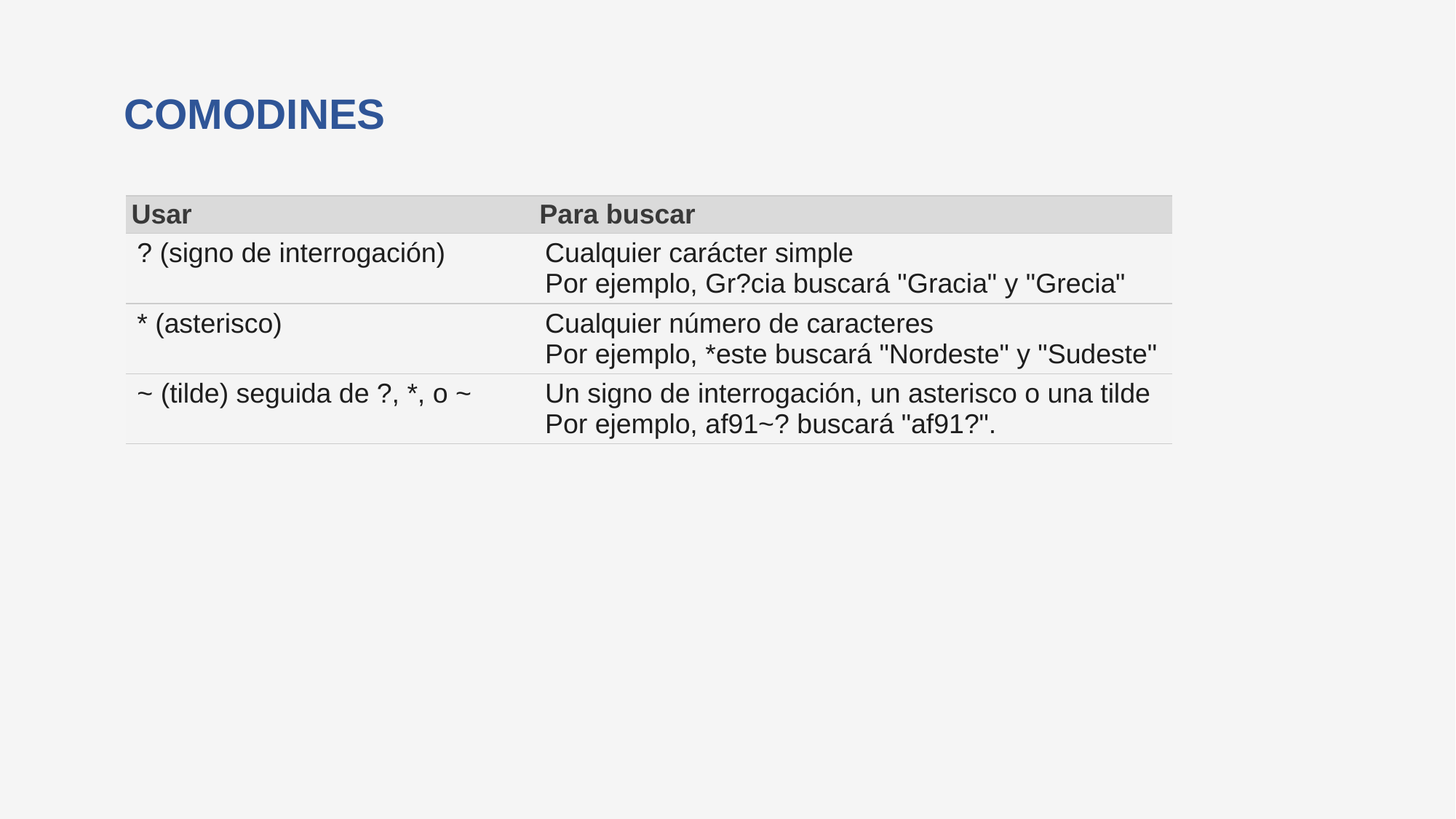

# COMODINES
| Usar | Para buscar |
| --- | --- |
| ? (signo de interrogación) | Cualquier carácter simple Por ejemplo, Gr?cia buscará "Gracia" y "Grecia" |
| \* (asterisco) | Cualquier número de caracteres Por ejemplo, \*este buscará "Nordeste" y "Sudeste" |
| ~ (tilde) seguida de ?, \*, o ~ | Un signo de interrogación, un asterisco o una tilde Por ejemplo, af91~? buscará "af91?". |